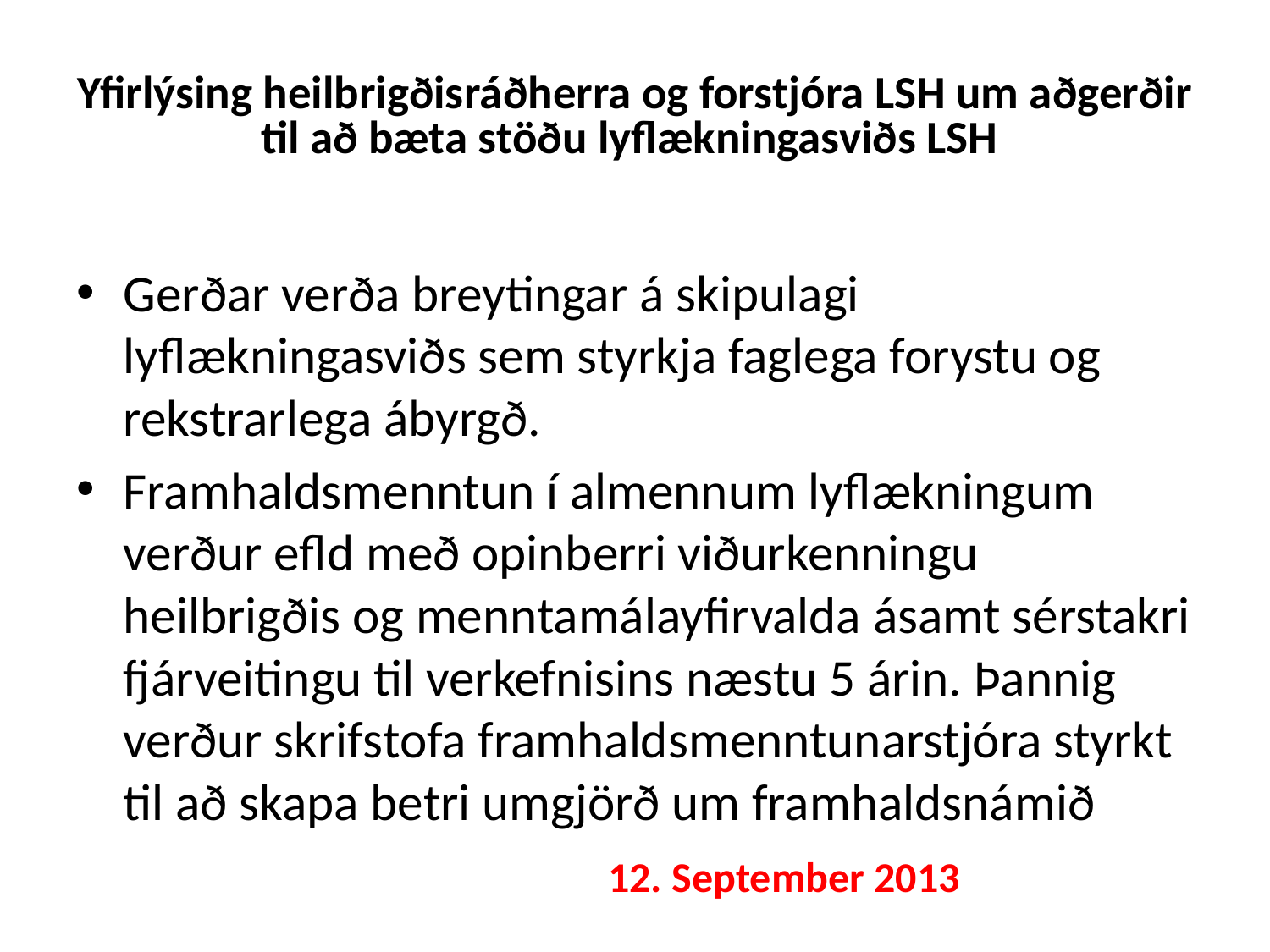

# Yfirlýsing heilbrigðisráðherra og forstjóra LSH um aðgerðir til að bæta stöðu lyflækningasviðs LSH
Gerðar verða breytingar á skipulagi lyflækningasviðs sem styrkja faglega forystu og rekstrarlega ábyrgð.
Framhaldsmenntun í almennum lyflækningum verður efld með opinberri viðurkenningu heilbrigðis og menntamálayfirvalda ásamt sérstakri fjárveitingu til verkefnisins næstu 5 árin. Þannig verður skrifstofa framhaldsmenntunarstjóra styrkt til að skapa betri umgjörð um framhaldsnámið
12. September 2013